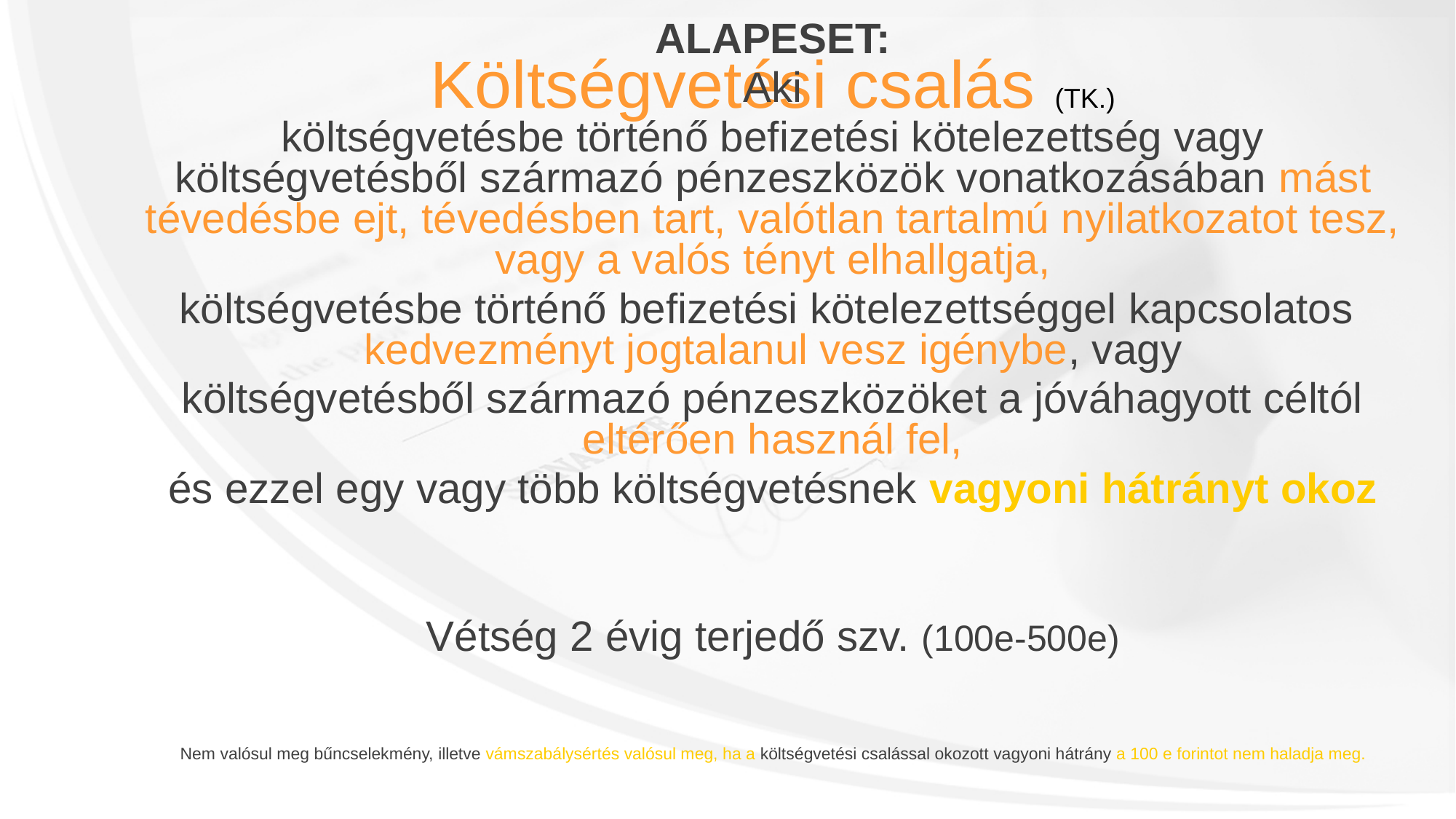

Költségvetési csalás (TK.)
ALAPESET:
Aki
költségvetésbe történő befizetési kötelezettség vagy költségvetésből származó pénzeszközök vonatkozásában mást tévedésbe ejt, tévedésben tart, valótlan tartalmú nyilatkozatot tesz, vagy a valós tényt elhallgatja,
költségvetésbe történő befizetési kötelezettséggel kapcsolatos
kedvezményt jogtalanul vesz igénybe, vagy
költségvetésből származó pénzeszközöket a jóváhagyott céltól eltérően használ fel,
és ezzel egy vagy több költségvetésnek vagyoni hátrányt okoz

Vétség 2 évig terjedő szv. (100e-500e)

Nem valósul meg bűncselekmény, illetve vámszabálysértés valósul meg, ha a költségvetési csalással okozott vagyoni hátrány a 100 e forintot nem haladja meg.